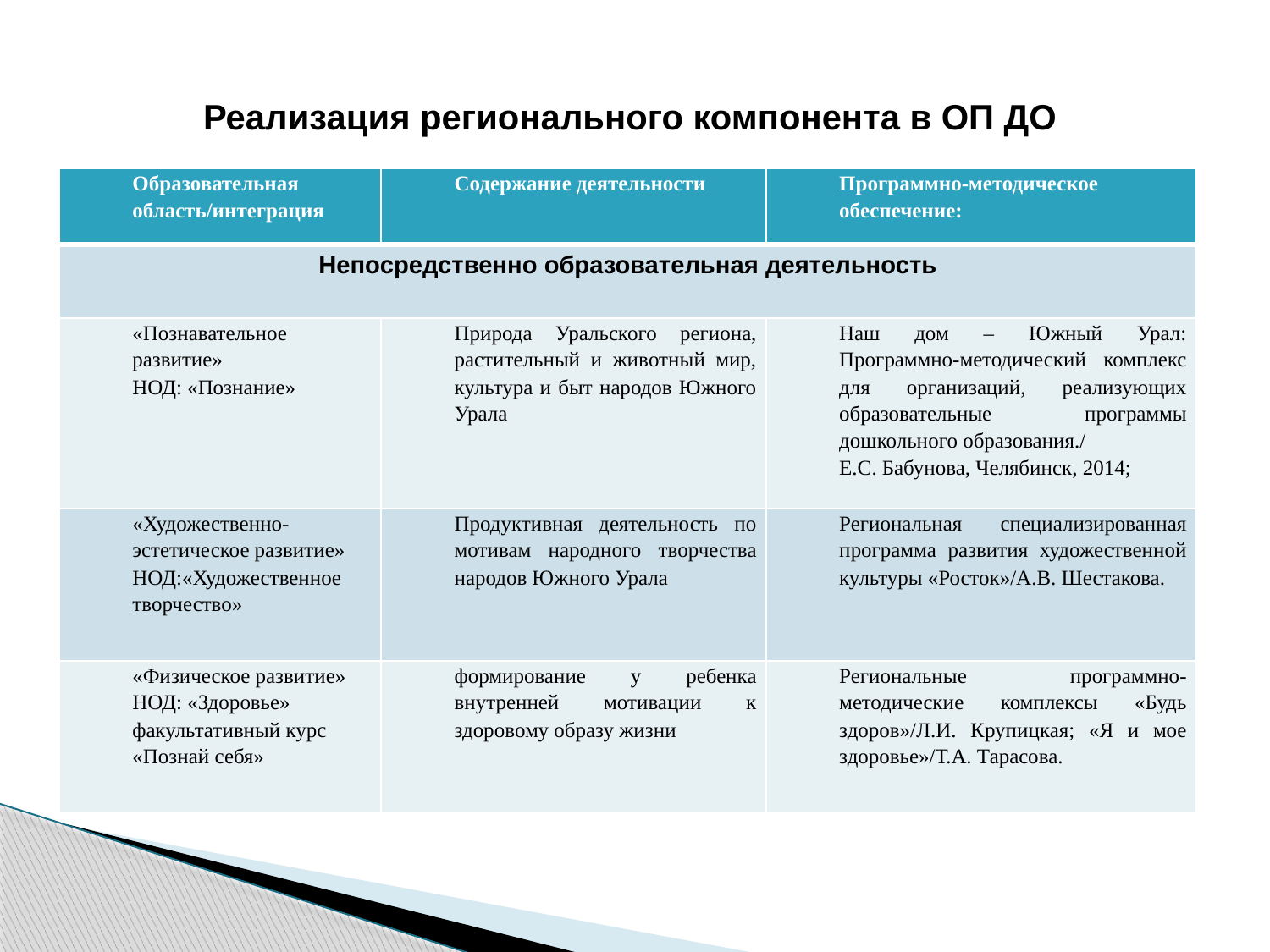

# Реализация регионального компонента в ОП ДО
| Образовательная область/интеграция | Содержание деятельности | Программно-методическое обеспечение: |
| --- | --- | --- |
| Непосредственно образовательная деятельность |  |  |
| «Познавательное развитие» НОД: «Познание» | Природа Уральского региона, растительный и животный мир, культура и быт народов Южного Урала | Наш дом – Южный Урал: Программно-методический комплекс для организаций, реализующих образовательные программы дошкольного образования./ Е.С. Бабунова, Челябинск, 2014; |
| «Художественно-эстетическое развитие» НОД:«Художественное творчество» | Продуктивная деятельность по мотивам народного творчества народов Южного Урала | Региональная специализированная программа развития художественной культуры «Росток»/А.В. Шестакова. |
| «Физическое развитие» НОД: «Здоровье» факультативный курс «Познай себя» | формирование у ребенка внутренней мотивации к здоровому образу жизни | Региональные программно-методические комплексы «Будь здоров»/Л.И. Крупицкая; «Я и мое здоровье»/Т.А. Тарасова. |